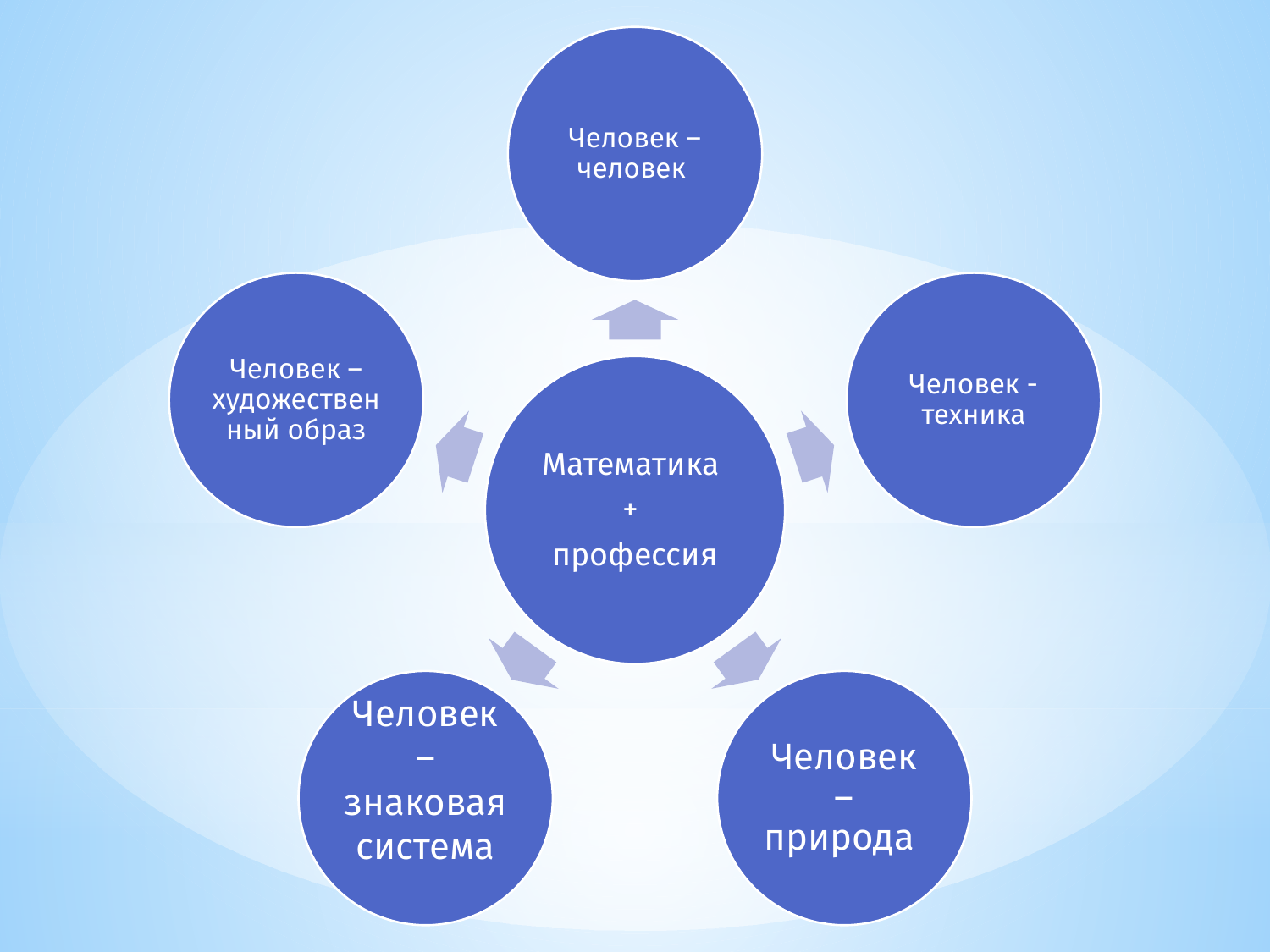

Математика
+
профессия

Человек – человек

Человек - техника

Человек – природа

Человек – знаковая система

Человек – художественный образ